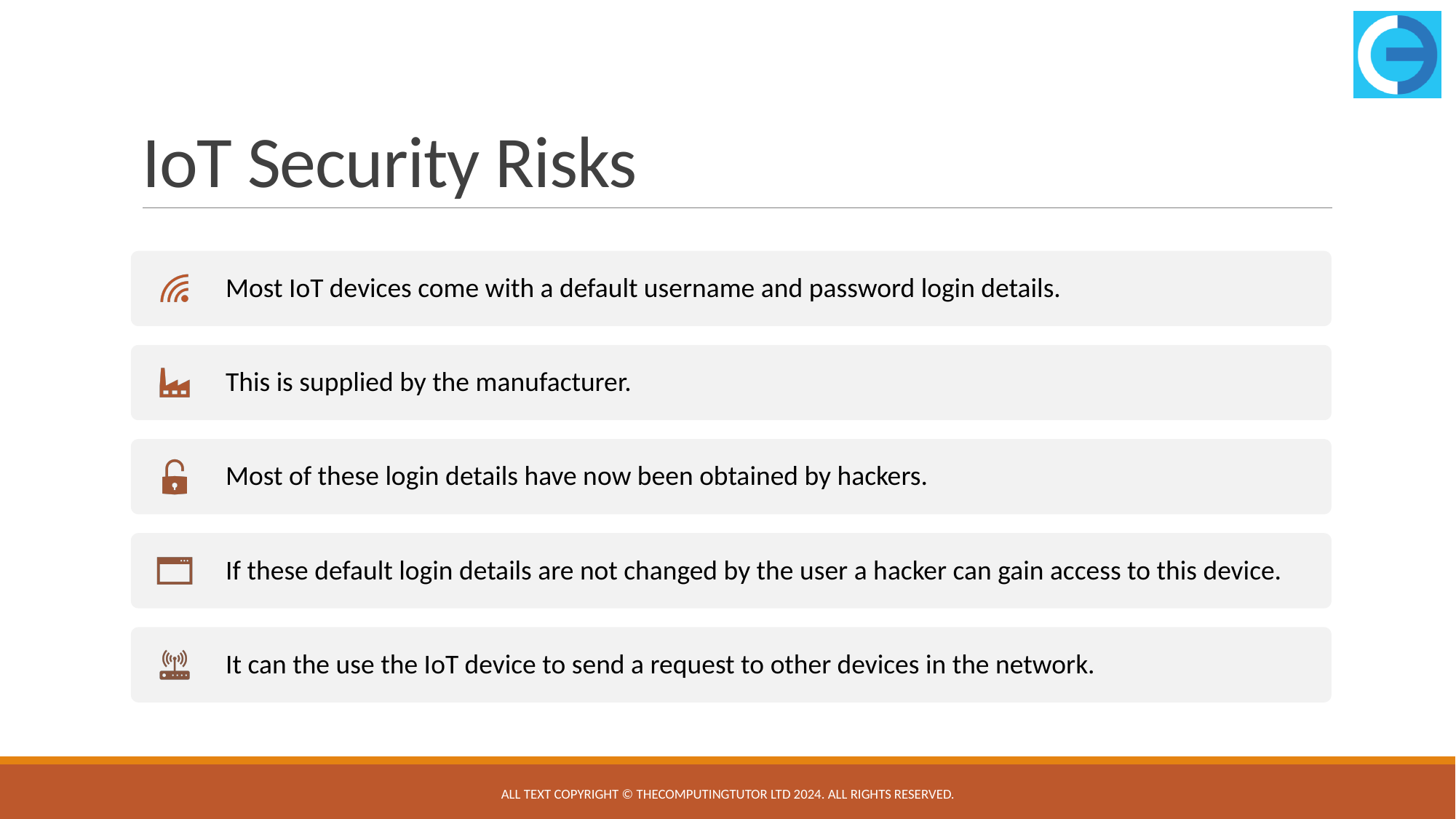

# IoT Security Risks
Most IoT devices come with a default username and password login details.
This is supplied by the manufacturer.
Most of these login details have now been obtained by hackers.
If these default login details are not changed by the user a hacker can gain access to this device.
It can the use the IoT device to send a request to other devices in the network.
All text copyright © TheComputingTutor Ltd 2024. All rights Reserved.